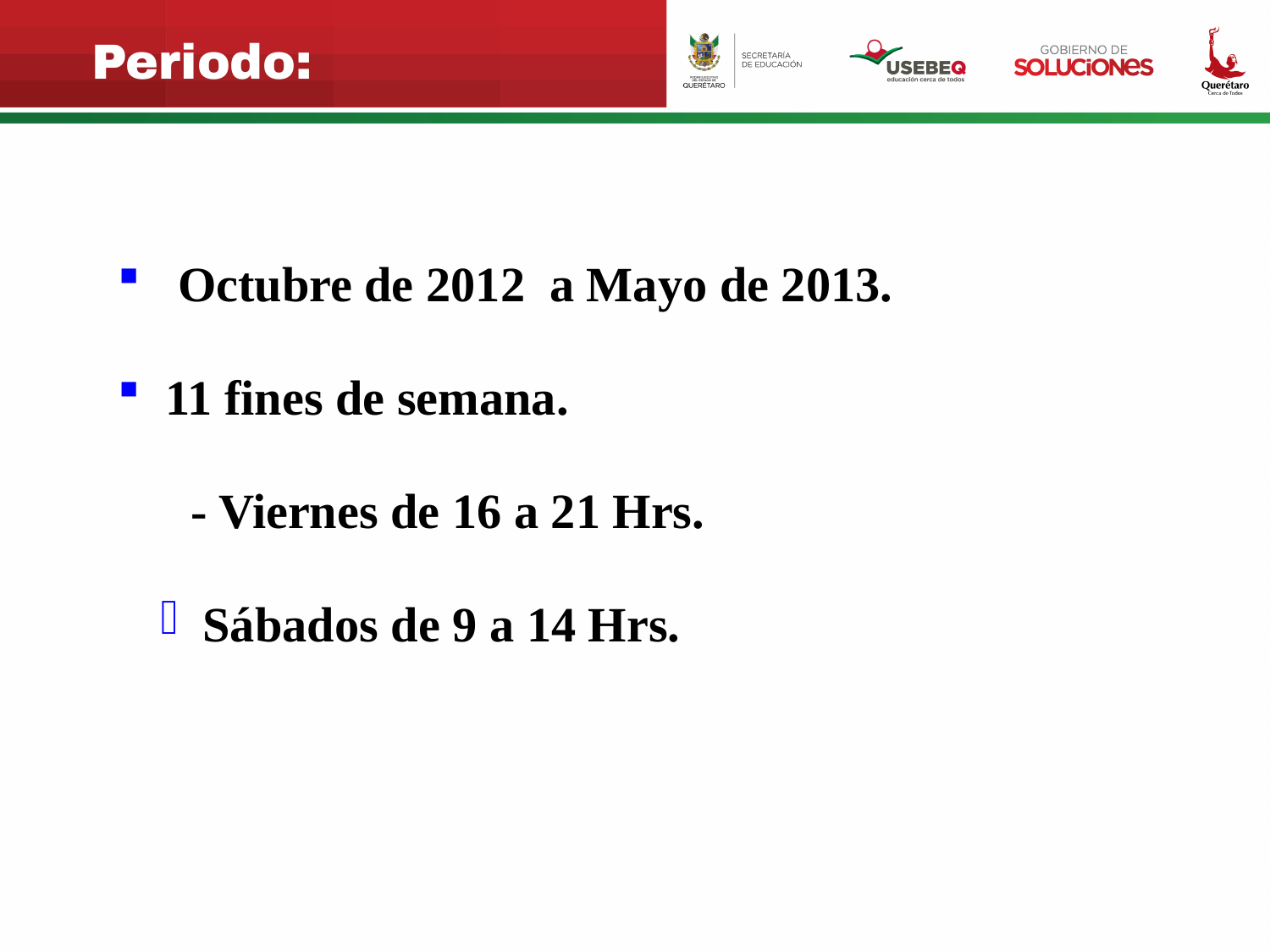

Periodo:
 Octubre de 2012  a Mayo de 2013.
11 fines de semana.
- Viernes de 16 a 21 Hrs.
 Sábados de 9 a 14 Hrs.